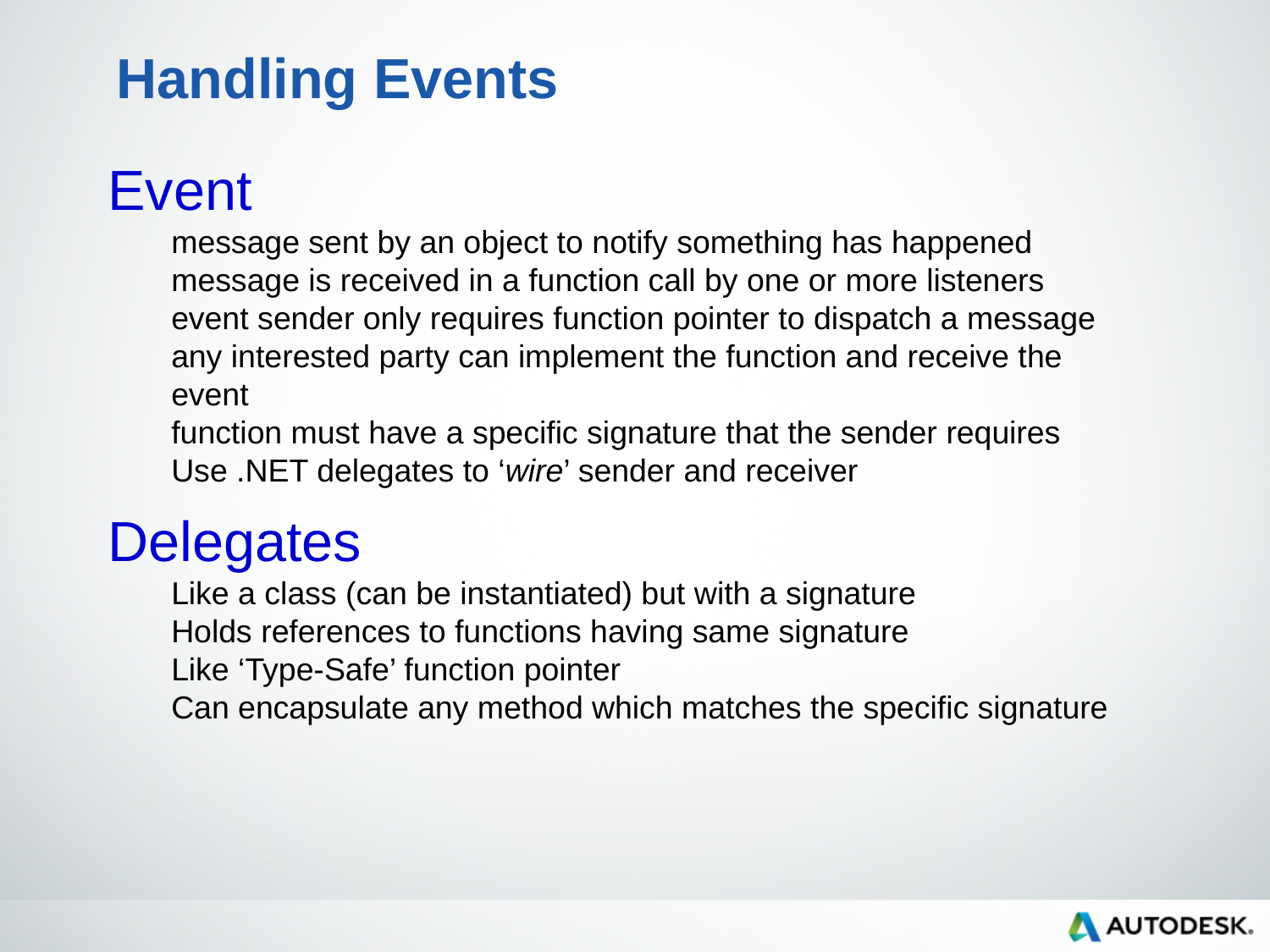

Handling Events
Event
message sent by an object to notify something has happened
message is received in a function call by one or more listeners
event sender only requires function pointer to dispatch a message
any interested party can implement the function and receive the event
function must have a specific signature that the sender requires
Use .NET delegates to ‘wire’ sender and receiver

Delegates
Like a class (can be instantiated) but with a signature
Holds references to functions having same signature
Like ‘Type-Safe’ function pointer
Can encapsulate any method which matches the specific signature